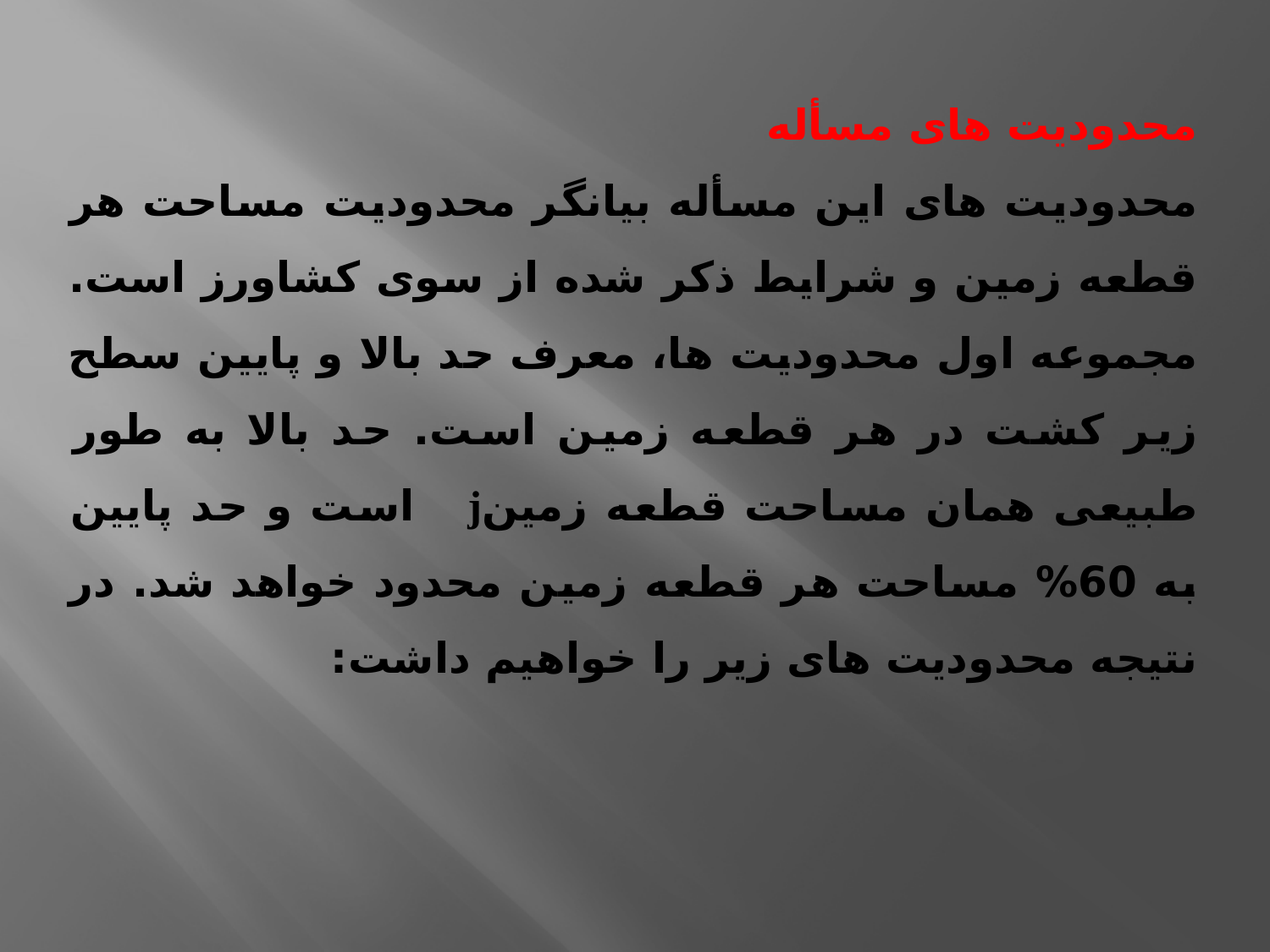

محدودیت های مسأله
محدودیت های این مسأله بیانگر محدودیت مساحت هر قطعه زمین و شرایط ذکر شده از سوی کشاورز است. مجموعه اول محدودیت ها، معرف حد بالا و پایین سطح زیر کشت در هر قطعه زمین است. حد بالا به طور طبیعی همان مساحت قطعه زمینj   است و حد پایین به 60% مساحت هر قطعه زمین محدود خواهد شد. در نتیجه محدودیت های زیر را خواهیم داشت: